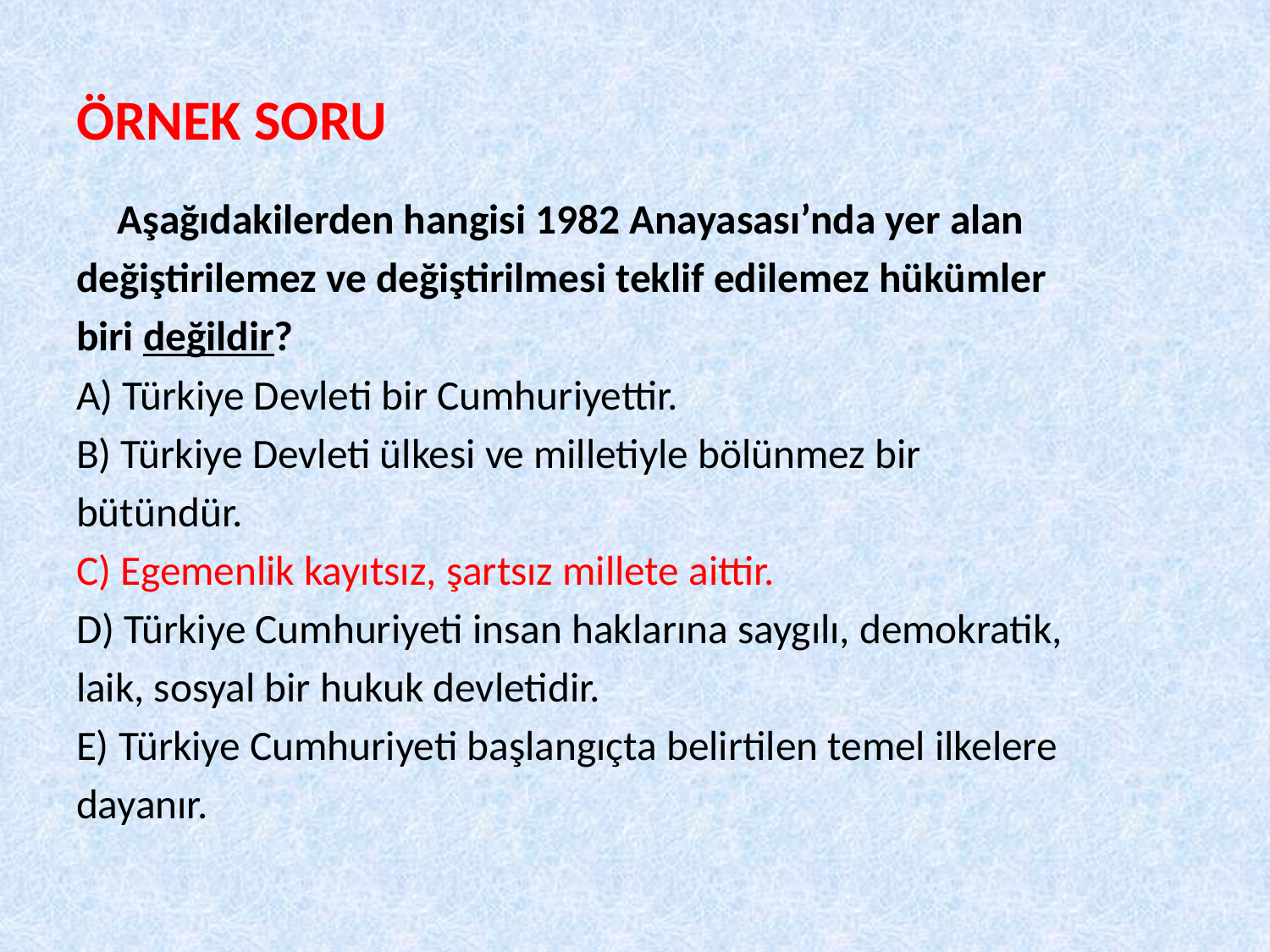

# ÖRNEK SORU
	Aşağıdakilerden hangisi 1982 Anayasası’nda yer alan
değiştirilemez ve değiştirilmesi teklif edilemez hükümler
biri değildir?
A) Türkiye Devleti bir Cumhuriyettir.
B) Türkiye Devleti ülkesi ve milletiyle bölünmez bir
bütündür.
C) Egemenlik kayıtsız, şartsız millete aittir.
D) Türkiye Cumhuriyeti insan haklarına saygılı, demokratik,
laik, sosyal bir hukuk devletidir.
E) Türkiye Cumhuriyeti başlangıçta belirtilen temel ilkelere
dayanır.